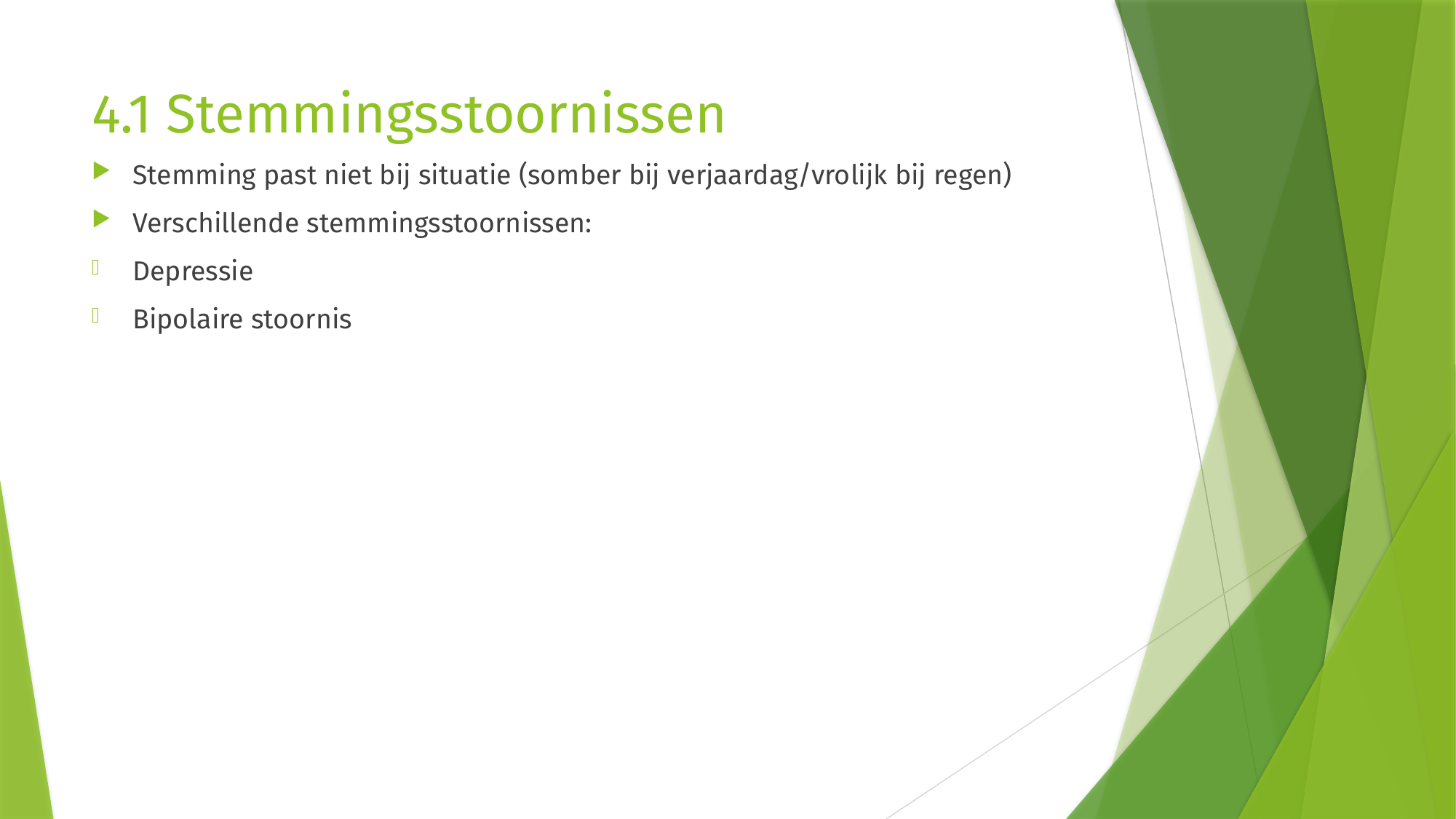

# 4.1 Stemmingsstoornissen
Stemming past niet bij situatie (somber bij verjaardag/vrolijk bij regen)
Verschillende stemmingsstoornissen:
Depressie
Bipolaire stoornis